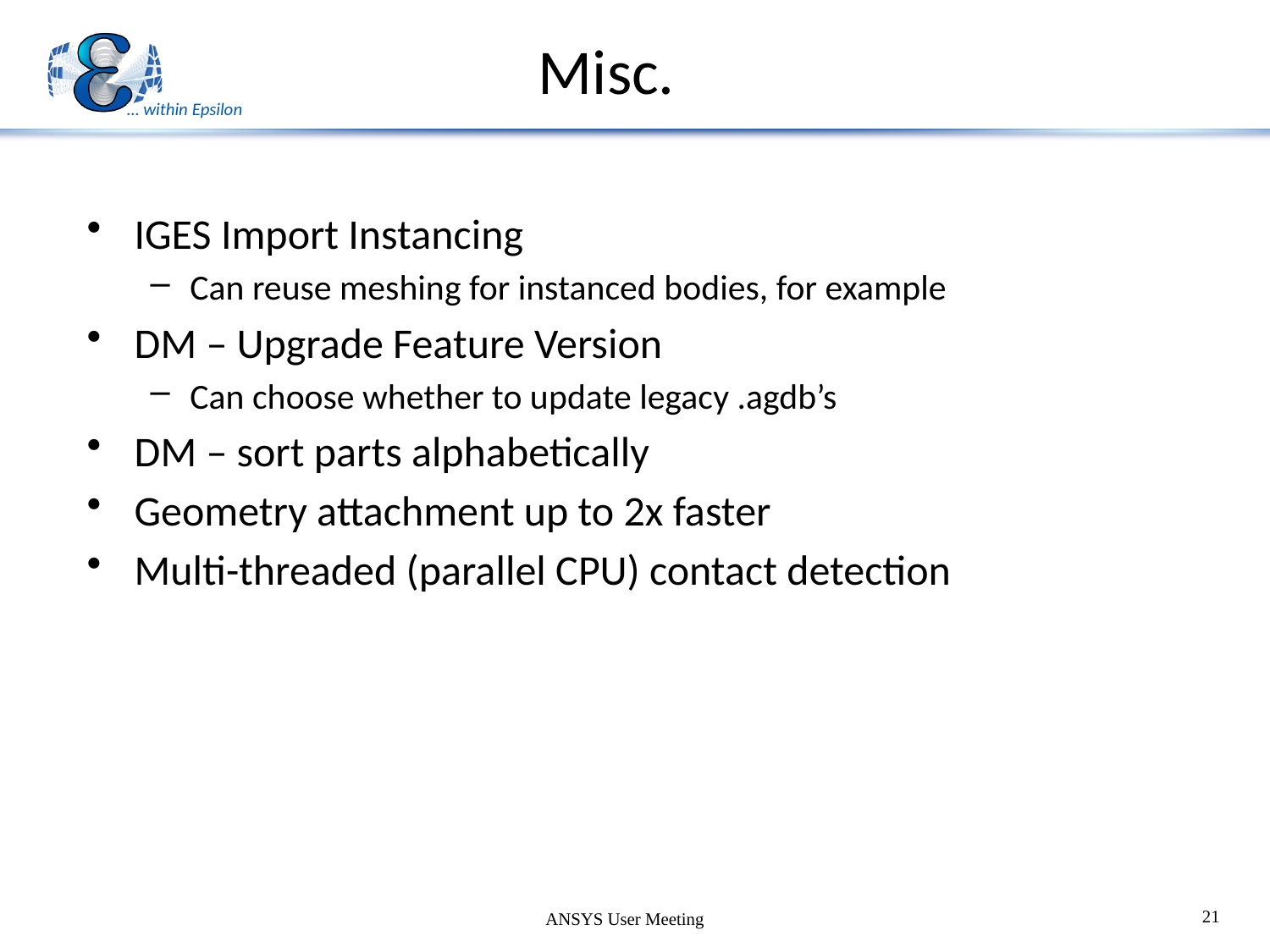

# Misc.
IGES Import Instancing
Can reuse meshing for instanced bodies, for example
DM – Upgrade Feature Version
Can choose whether to update legacy .agdb’s
DM – sort parts alphabetically
Geometry attachment up to 2x faster
Multi-threaded (parallel CPU) contact detection